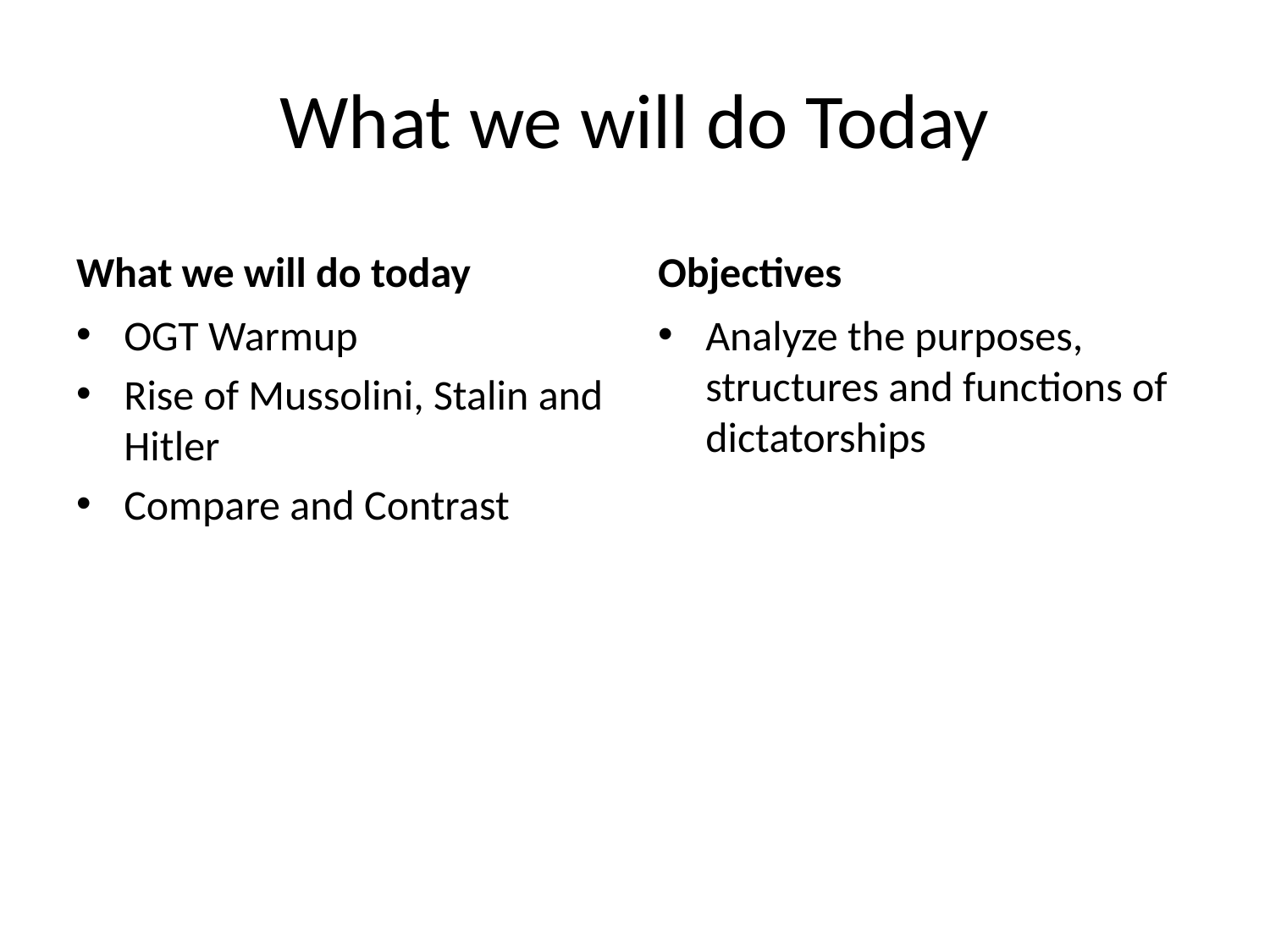

# What we will do Today
What we will do today
Objectives
OGT Warmup
Rise of Mussolini, Stalin and Hitler
Compare and Contrast

Analyze the purposes, structures and functions of dictatorships